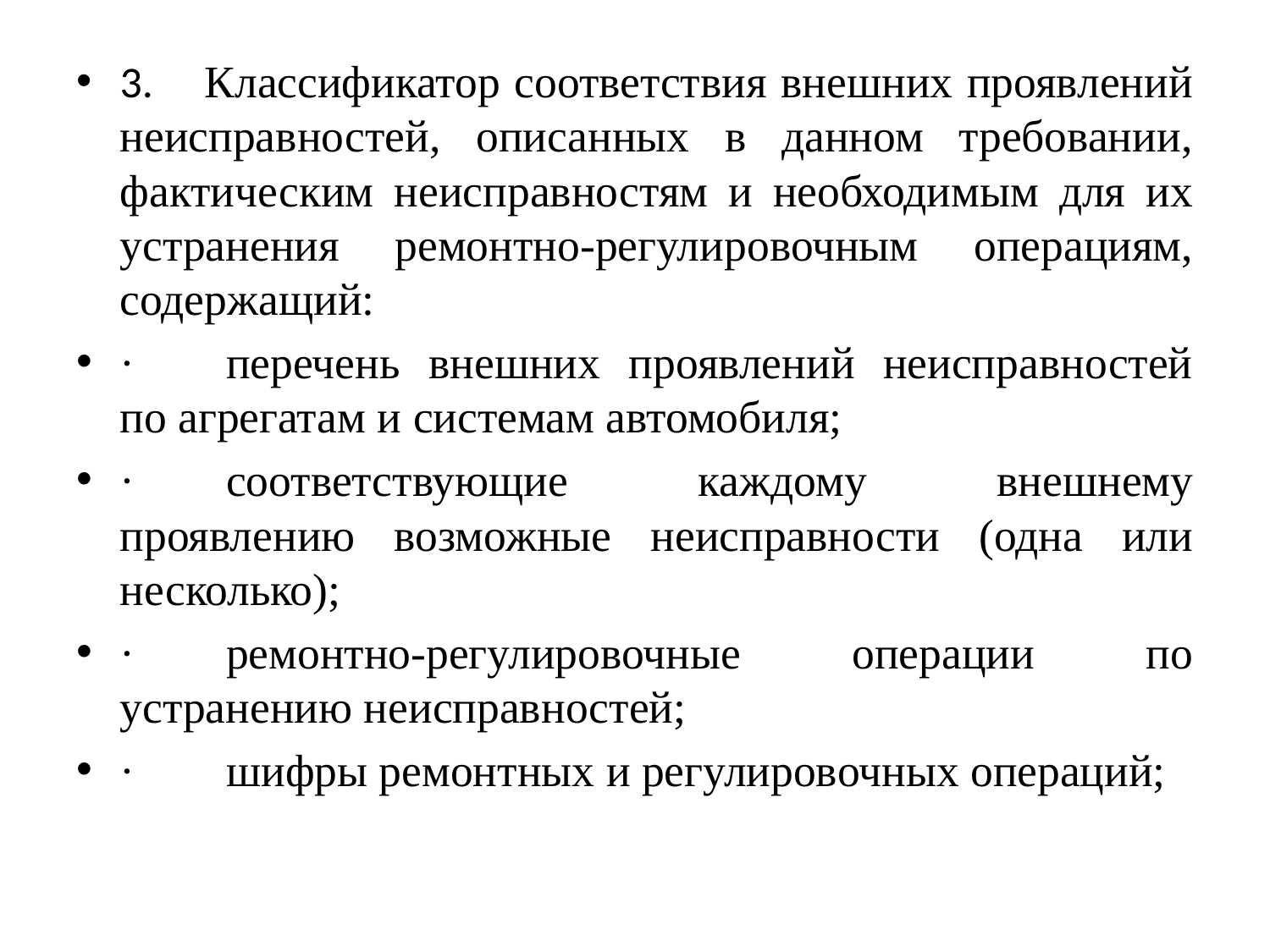

3.     Классификатор соответствия внешних проявлений неисправностей, описанных в данном требовании, фактическим неисправностям и необходимым для их устранения ремонтно-регулировочным операциям, содержащий:
·        перечень внешних проявлений неисправностей по агрегатам и системам автомобиля;
·        соответствующие каждому внешнему проявлению возможные неисправности (одна или несколько);
·        ремонтно-регулировочные операции по устранению неисправностей;
·        шифры ремонтных и регулировочных операций;